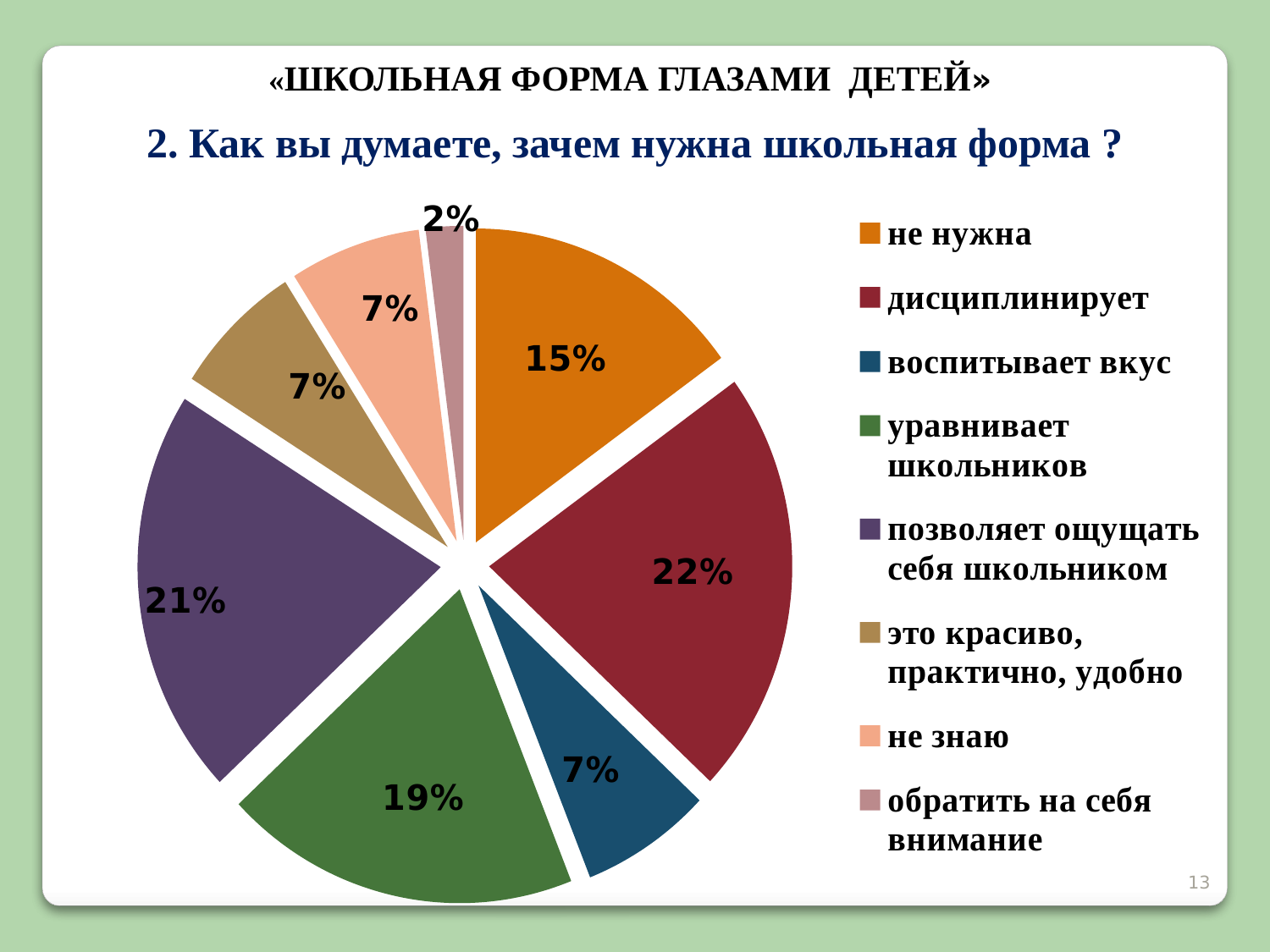

«ШКОЛЬНАЯ ФОРМА ГЛАЗАМИ  ДЕТЕЙ»
2. Как вы думаете, зачем нужна школьная форма ?

### Chart

| Category | Столбец1 |
|---|---|
| не нужна | 15.0 |
| дисциплинирует | 22.0 |
| воспитывает вкус | 7.0 |
| уравнивает школьников | 19.0 |
| позволяет ощущать себя школьником | 21.0 |
| это красиво, практично, удобно | 7.0 |
| не знаю | 7.0 |
| обратить на себя внимание | 2.0 |
13